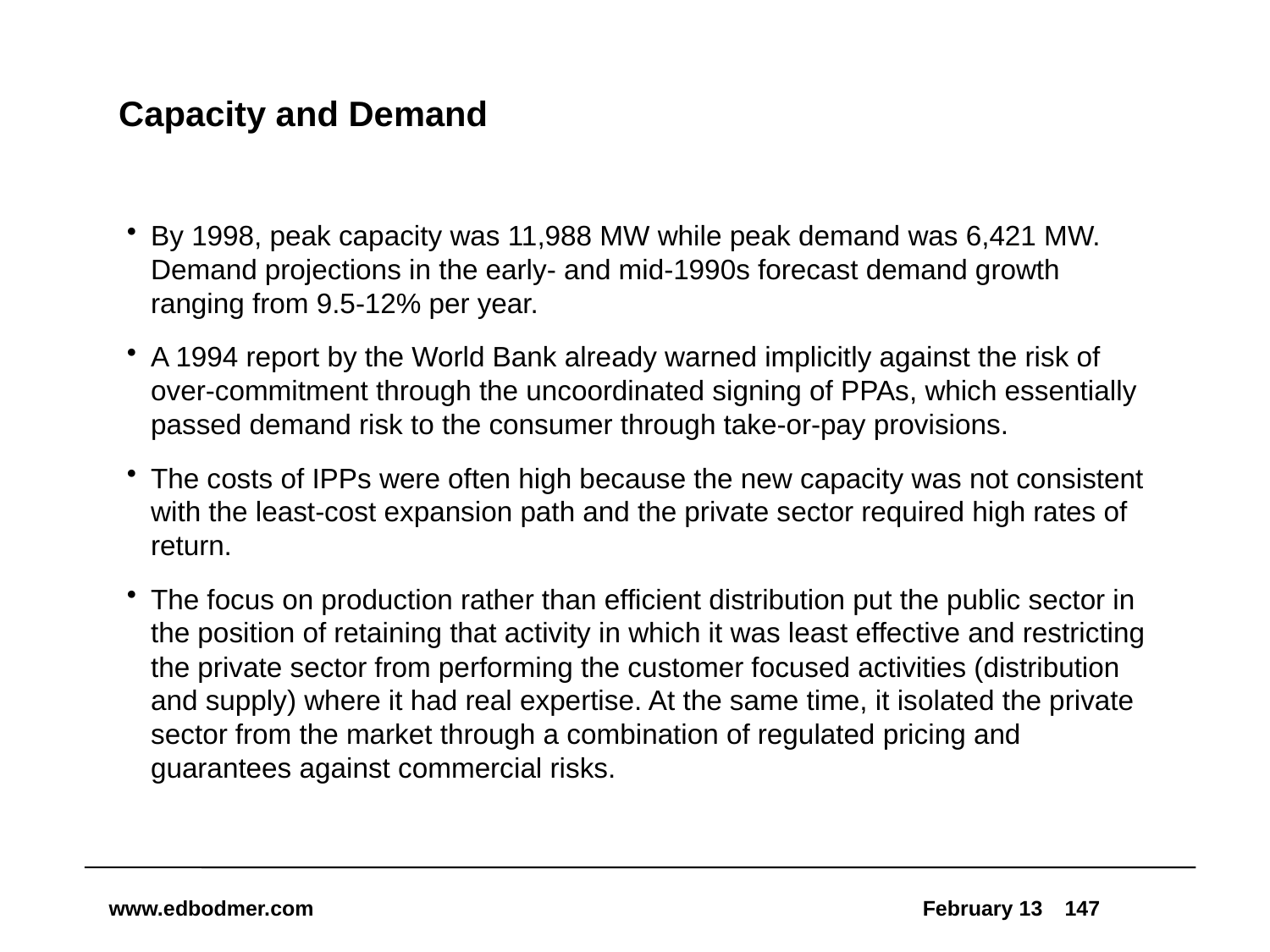

# Capacity and Demand
By 1998, peak capacity was 11,988 MW while peak demand was 6,421 MW. Demand projections in the early- and mid-1990s forecast demand growth ranging from 9.5-12% per year.
A 1994 report by the World Bank already warned implicitly against the risk of over-commitment through the uncoordinated signing of PPAs, which essentially passed demand risk to the consumer through take-or-pay provisions.
The costs of IPPs were often high because the new capacity was not consistent with the least-cost expansion path and the private sector required high rates of return.
The focus on production rather than efficient distribution put the public sector in the position of retaining that activity in which it was least effective and restricting the private sector from performing the customer focused activities (distribution and supply) where it had real expertise. At the same time, it isolated the private sector from the market through a combination of regulated pricing and guarantees against commercial risks.